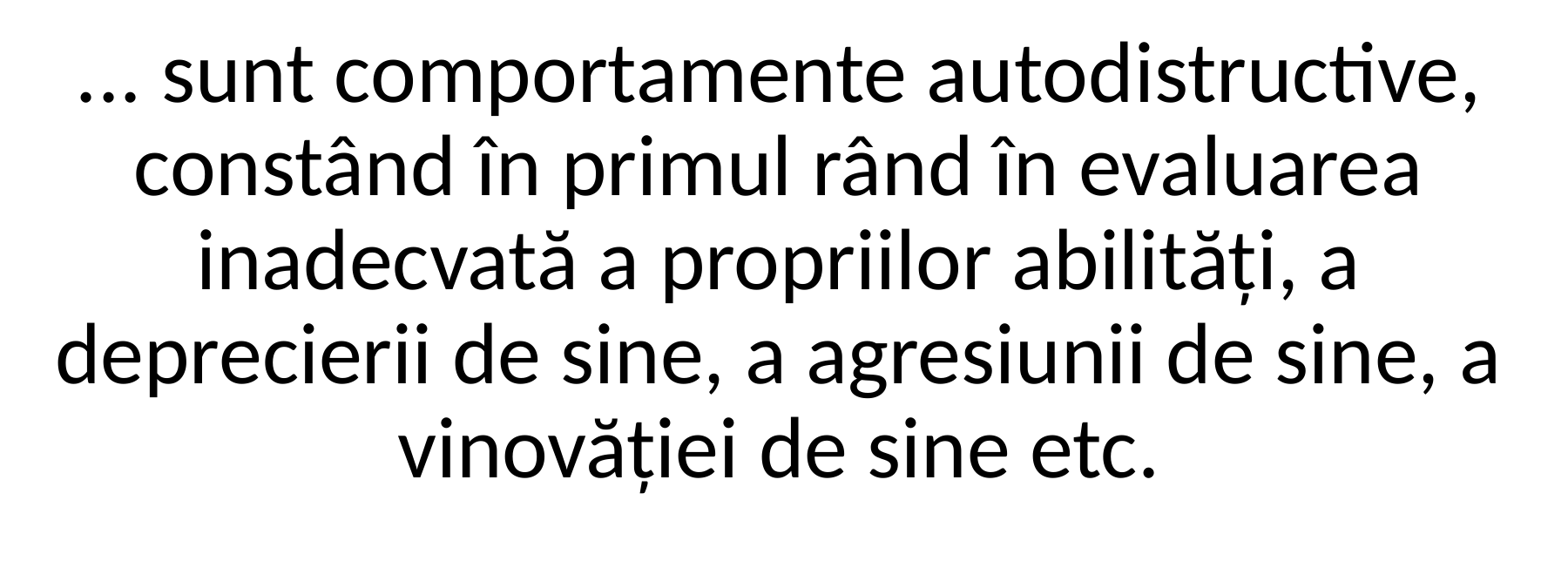

... sunt comportamente autodistructive, constând în primul rând în evaluarea inadecvată a propriilor abilități, a deprecierii de sine, a agresiunii de sine, a vinovăției de sine etc.